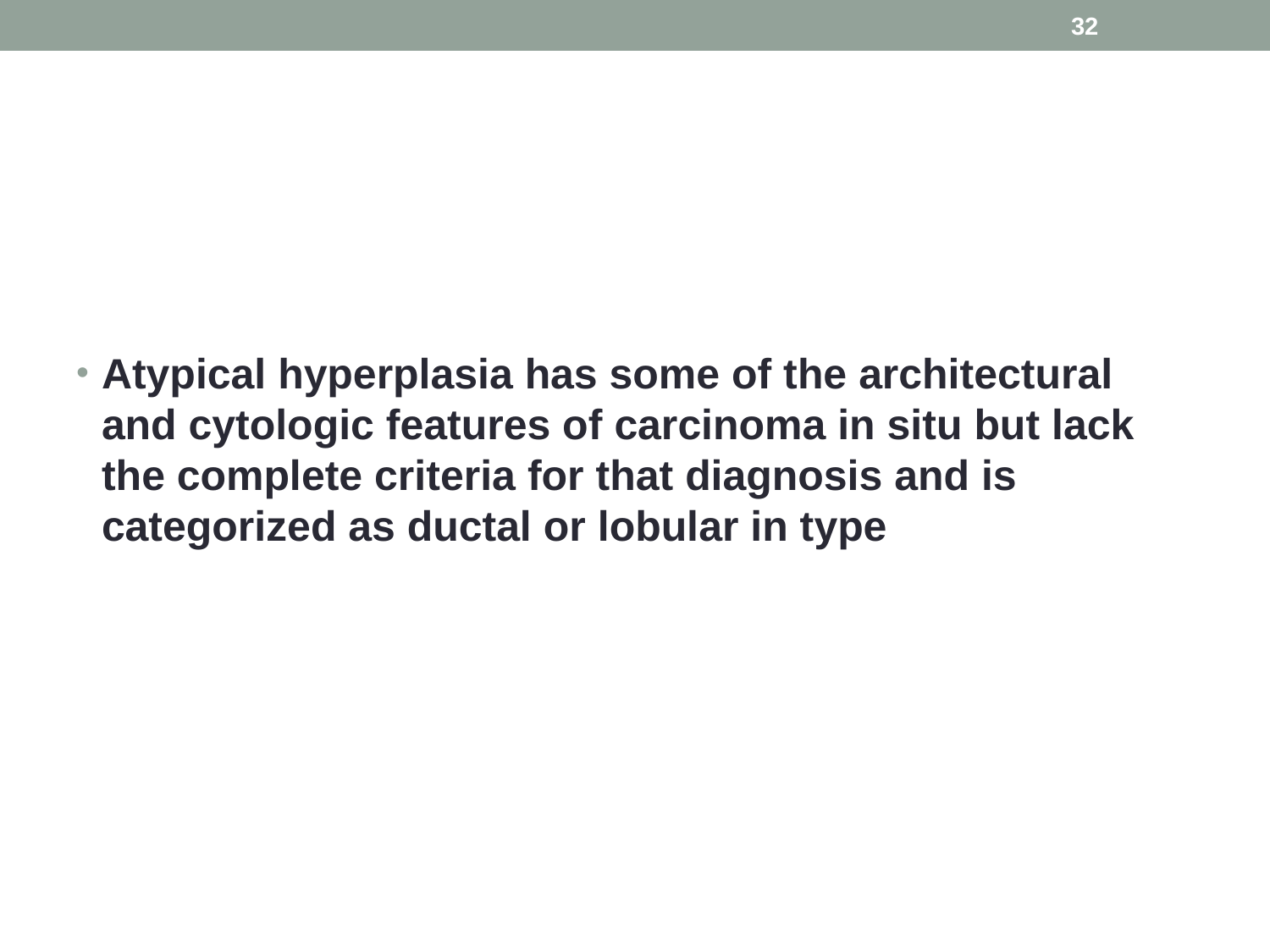

32
#

Atypical hyperplasia has some of the architectural and cytologic features of carcinoma in situ but lack the complete criteria for that diagnosis and is categorized as ductal or lobular in type